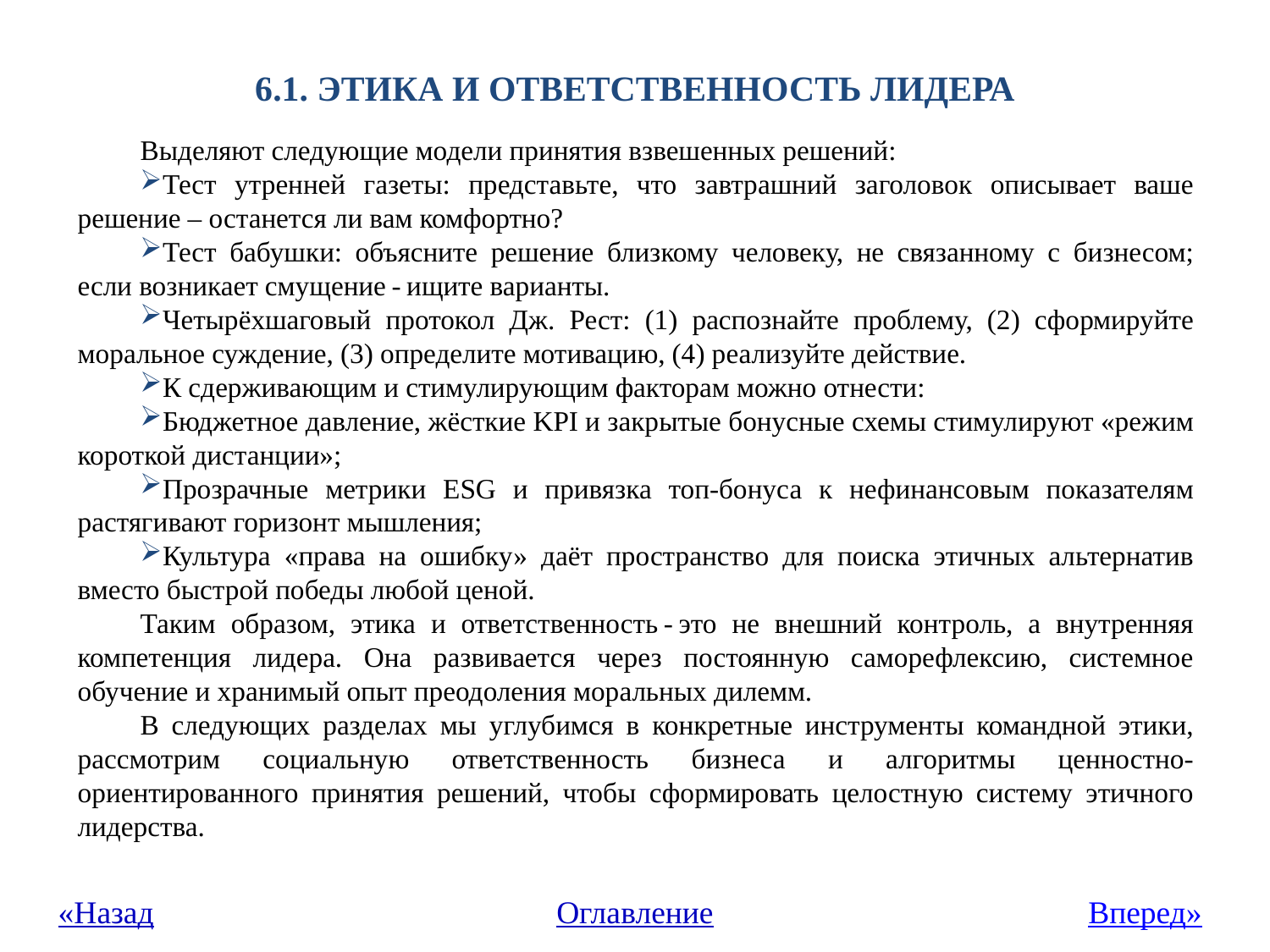

# 6.1. ЭТИКА И ОТВЕТСТВЕННОСТЬ ЛИДЕРА
Выделяют следующие модели принятия взвешенных решений:
Тест утренней газеты: представьте, что завтрашний заголовок описывает ваше решение – останется ли вам комфортно?
Тест бабушки: объясните решение близкому человеку, не связанному с бизнесом; если возникает смущение - ищите варианты.
Четырёхшаговый протокол Дж. Рест: (1) распознайте проблему, (2) сформируйте моральное суждение, (3) определите мотивацию, (4) реализуйте действие.
К сдерживающим и стимулирующим факторам можно отнести:
Бюджетное давление, жёсткие KPI и закрытые бонусные схемы стимулируют «режим короткой дистанции»;
Прозрачные метрики ESG и привязка топ-бонуса к нефинансовым показателям растягивают горизонт мышления;
Культура «права на ошибку» даёт пространство для поиска этичных альтернатив вместо быстрой победы любой ценой.
Таким образом, этика и ответственность - это не внешний контроль, а внутренняя компетенция лидера. Она развивается через постоянную саморефлексию, системное обучение и хранимый опыт преодоления моральных дилемм.
В следующих разделах мы углубимся в конкретные инструменты командной этики, рассмотрим социальную ответственность бизнеса и алгоритмы ценностно-ориентированного принятия решений, чтобы сформировать целостную систему этичного лидерства.

«Назад
Оглавление
Вперед»